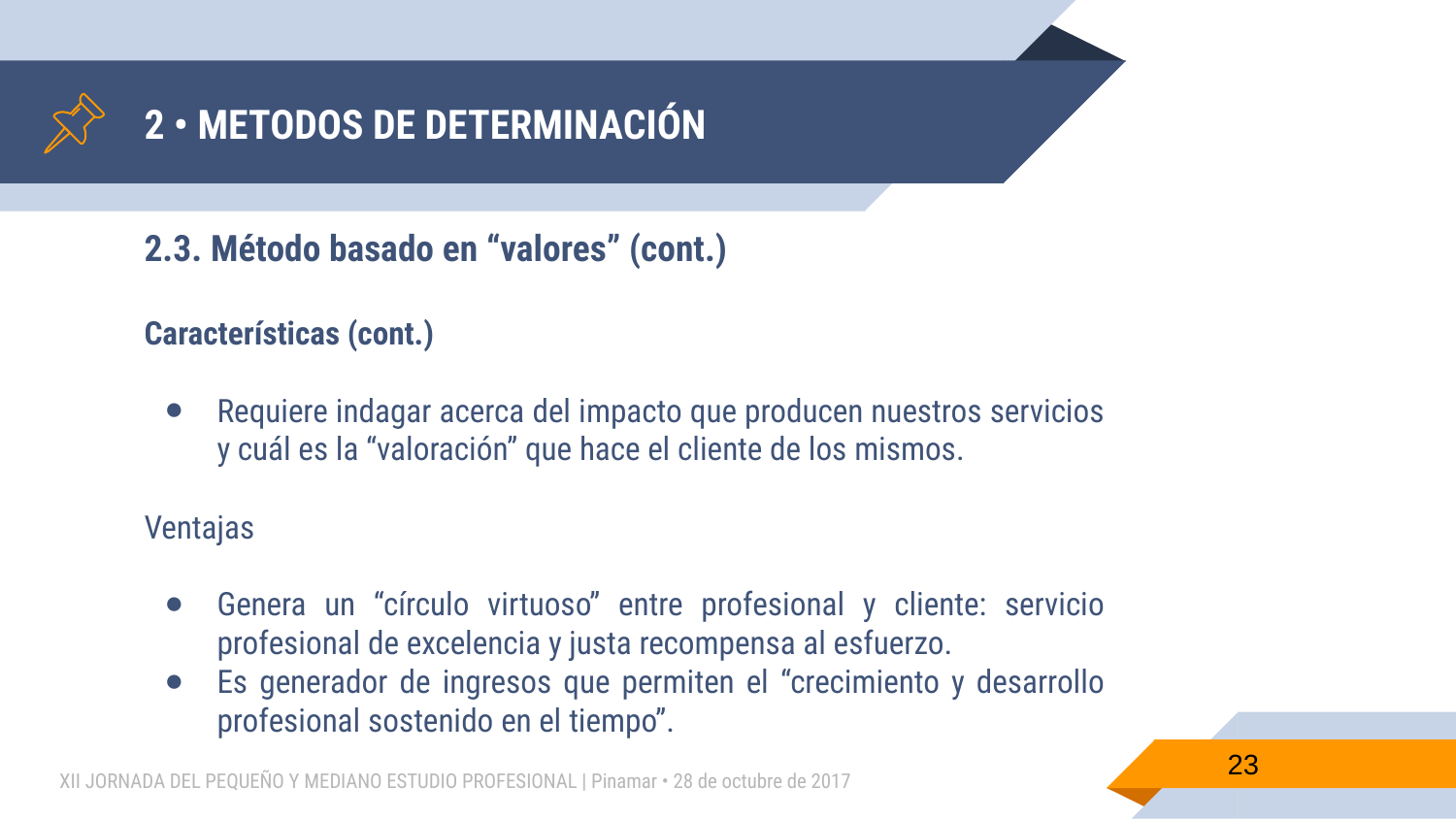

# 2 • METODOS DE DETERMINACIÓN

2.3. Método basado en “valores” (cont.)

Características (cont.)

Requiere indagar acerca del impacto que producen nuestros servicios y cuál es la “valoración” que hace el cliente de los mismos.

Ventajas

Genera un “círculo virtuoso” entre profesional y cliente: servicio profesional de excelencia y justa recompensa al esfuerzo.
Es generador de ingresos que permiten el “crecimiento y desarrollo profesional sostenido en el tiempo”.
23